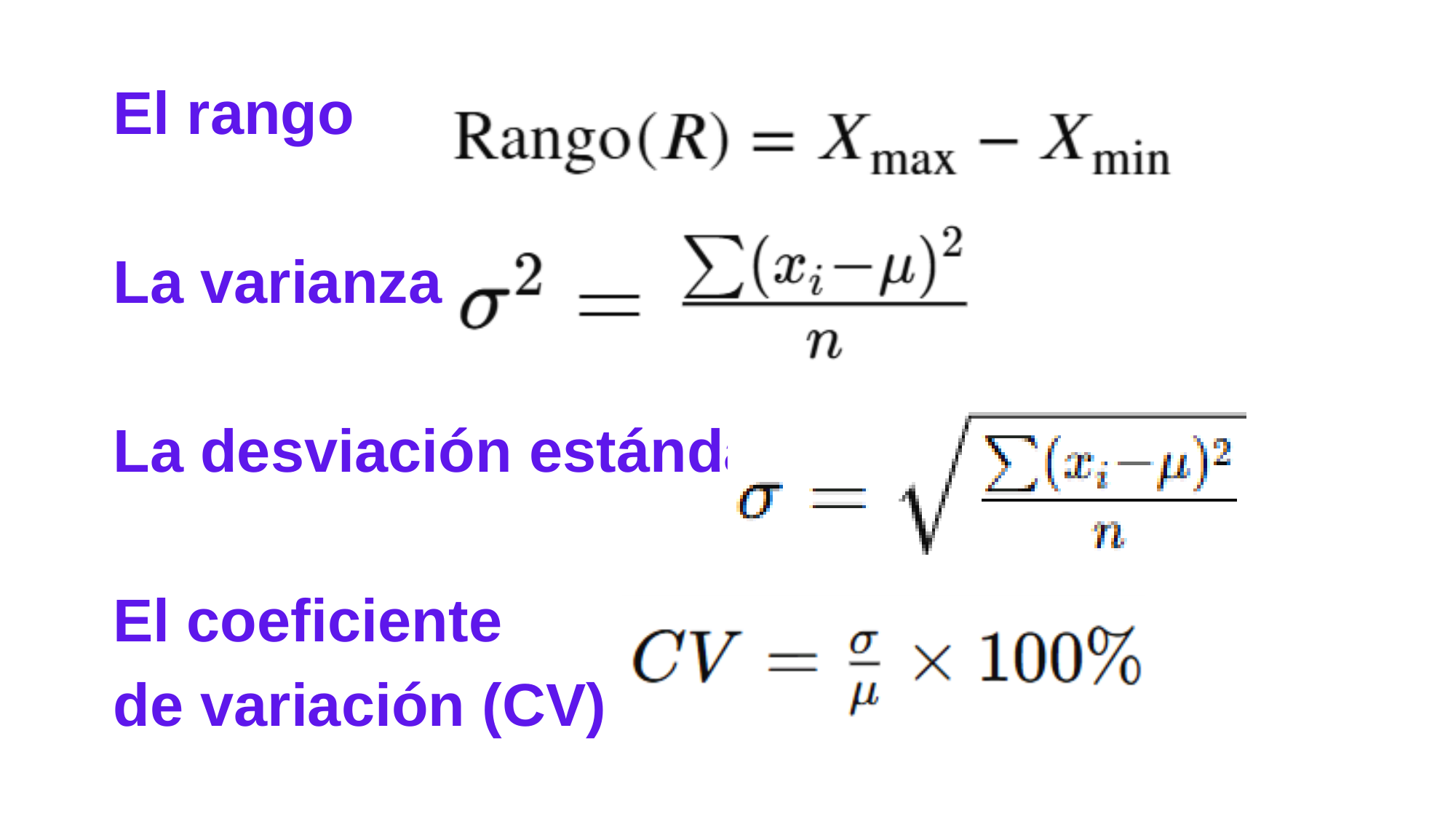

El rango

La varianza

La desviación estándar

El coeficiente
de variación (CV)